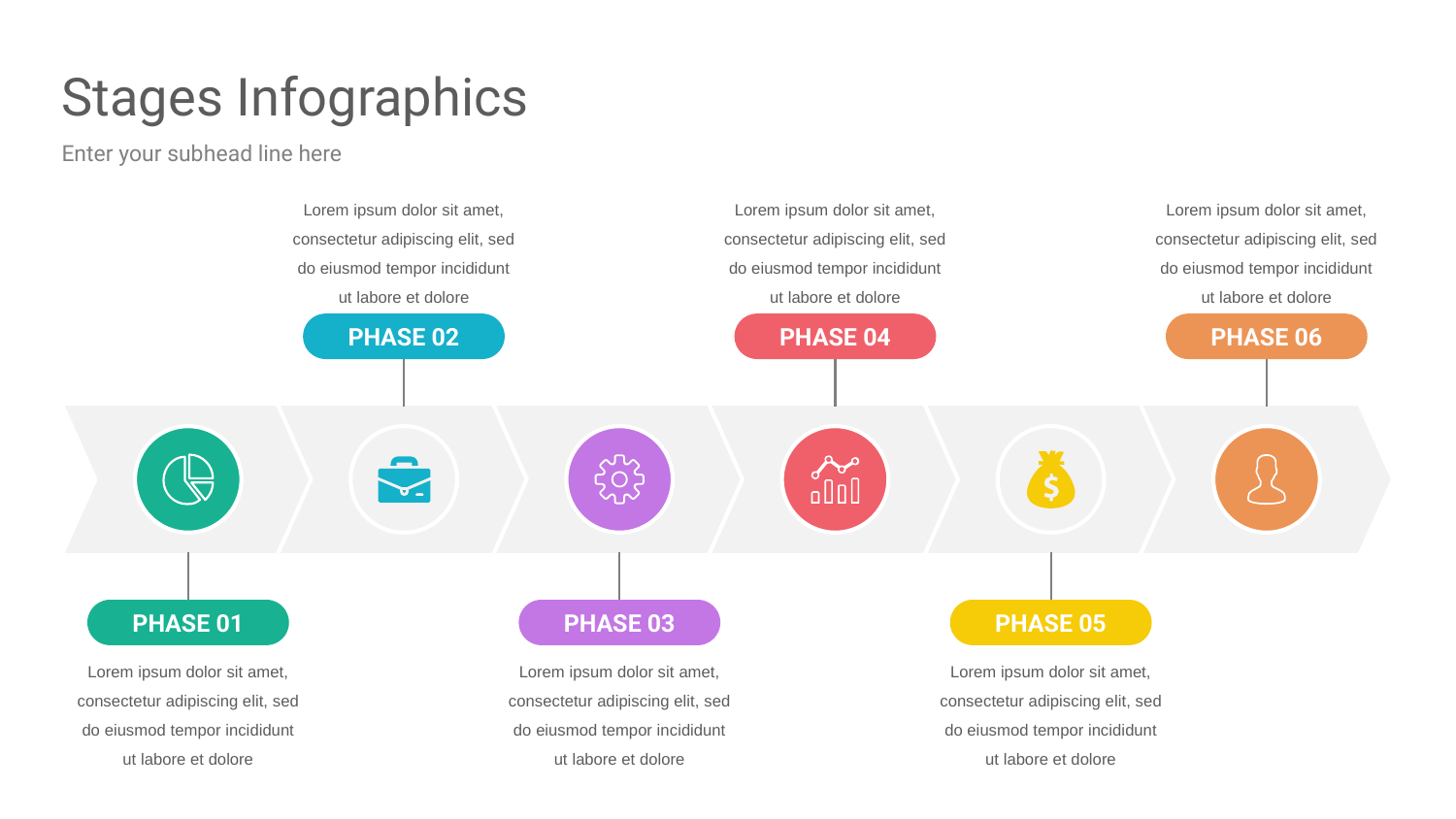

# Stages Infographics
Enter your subhead line here
Lorem ipsum dolor sit amet, consectetur adipiscing elit, sed do eiusmod tempor incididunt ut labore et dolore
Lorem ipsum dolor sit amet, consectetur adipiscing elit, sed do eiusmod tempor incididunt ut labore et dolore
Lorem ipsum dolor sit amet, consectetur adipiscing elit, sed do eiusmod tempor incididunt ut labore et dolore
PHASE 02
PHASE 04
PHASE 06

PHASE 01
PHASE 03
PHASE 05
Lorem ipsum dolor sit amet, consectetur adipiscing elit, sed do eiusmod tempor incididunt ut labore et dolore
Lorem ipsum dolor sit amet, consectetur adipiscing elit, sed do eiusmod tempor incididunt ut labore et dolore
Lorem ipsum dolor sit amet, consectetur adipiscing elit, sed do eiusmod tempor incididunt ut labore et dolore